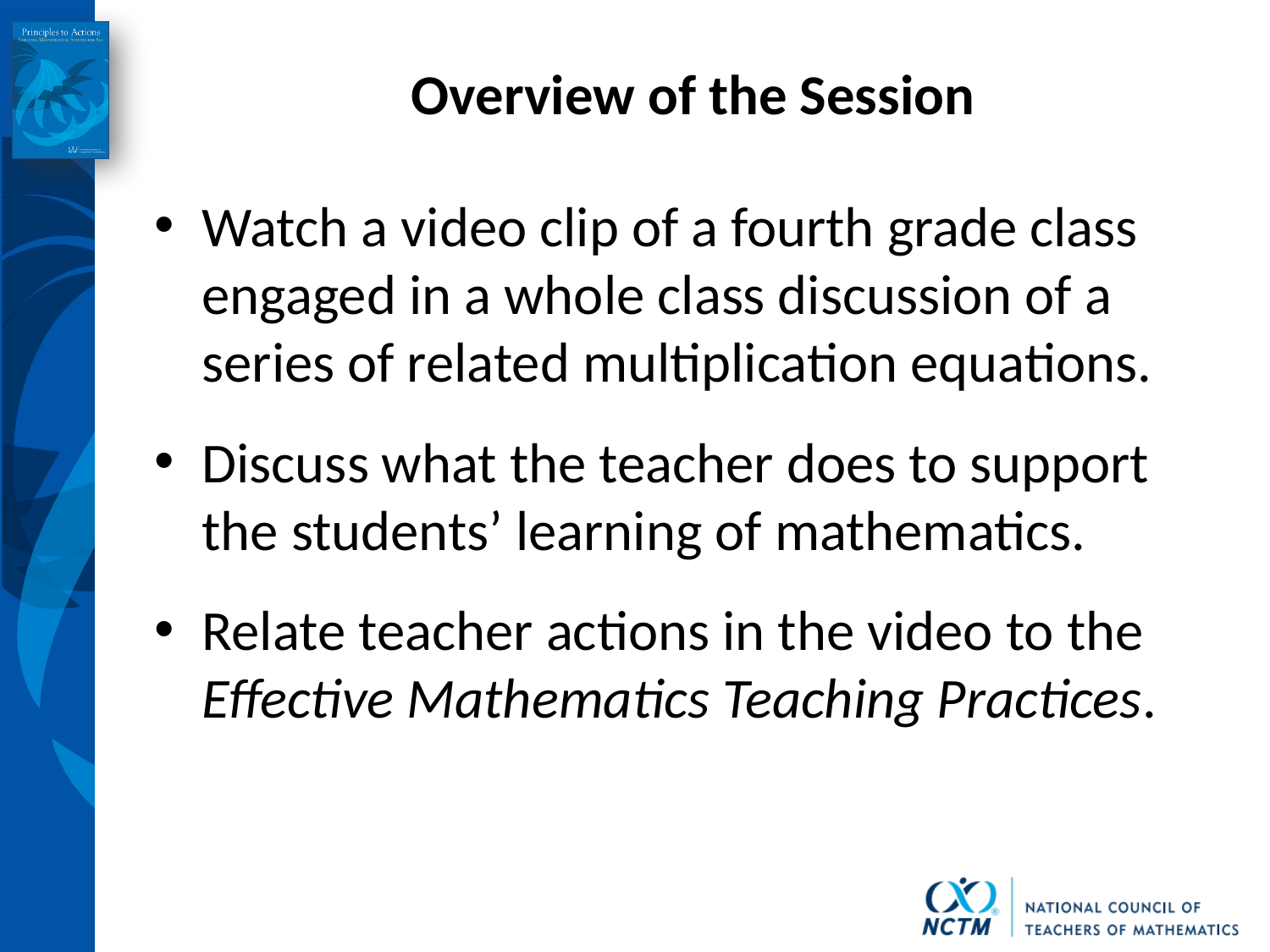

# Overview of the Session
Watch a video clip of a fourth grade class engaged in a whole class discussion of a series of related multiplication equations.
Discuss what the teacher does to support the students’ learning of mathematics.
Relate teacher actions in the video to the Effective Mathematics Teaching Practices.